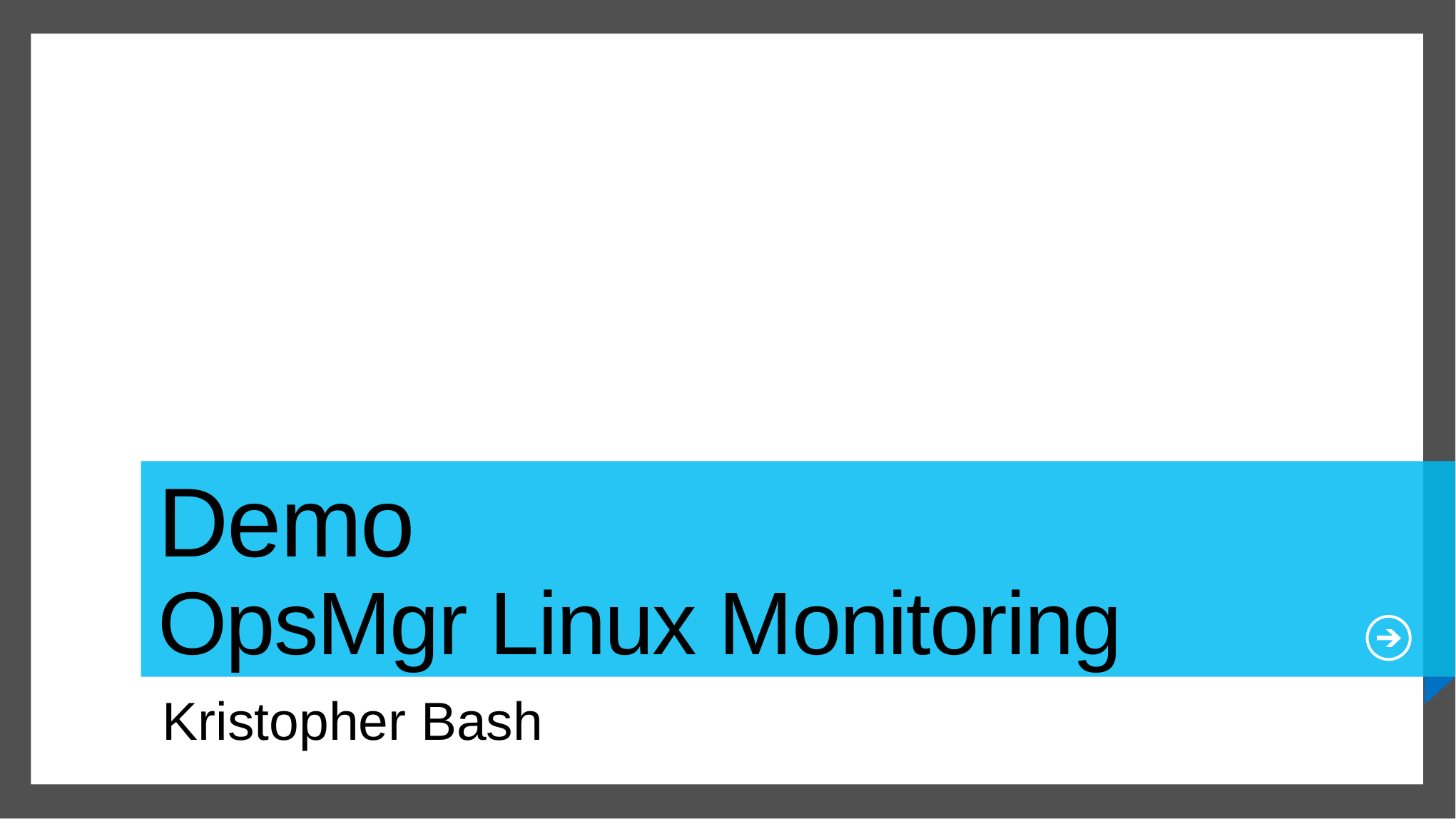

# Demo OpsMgr Linux Monitoring
Kristopher Bash